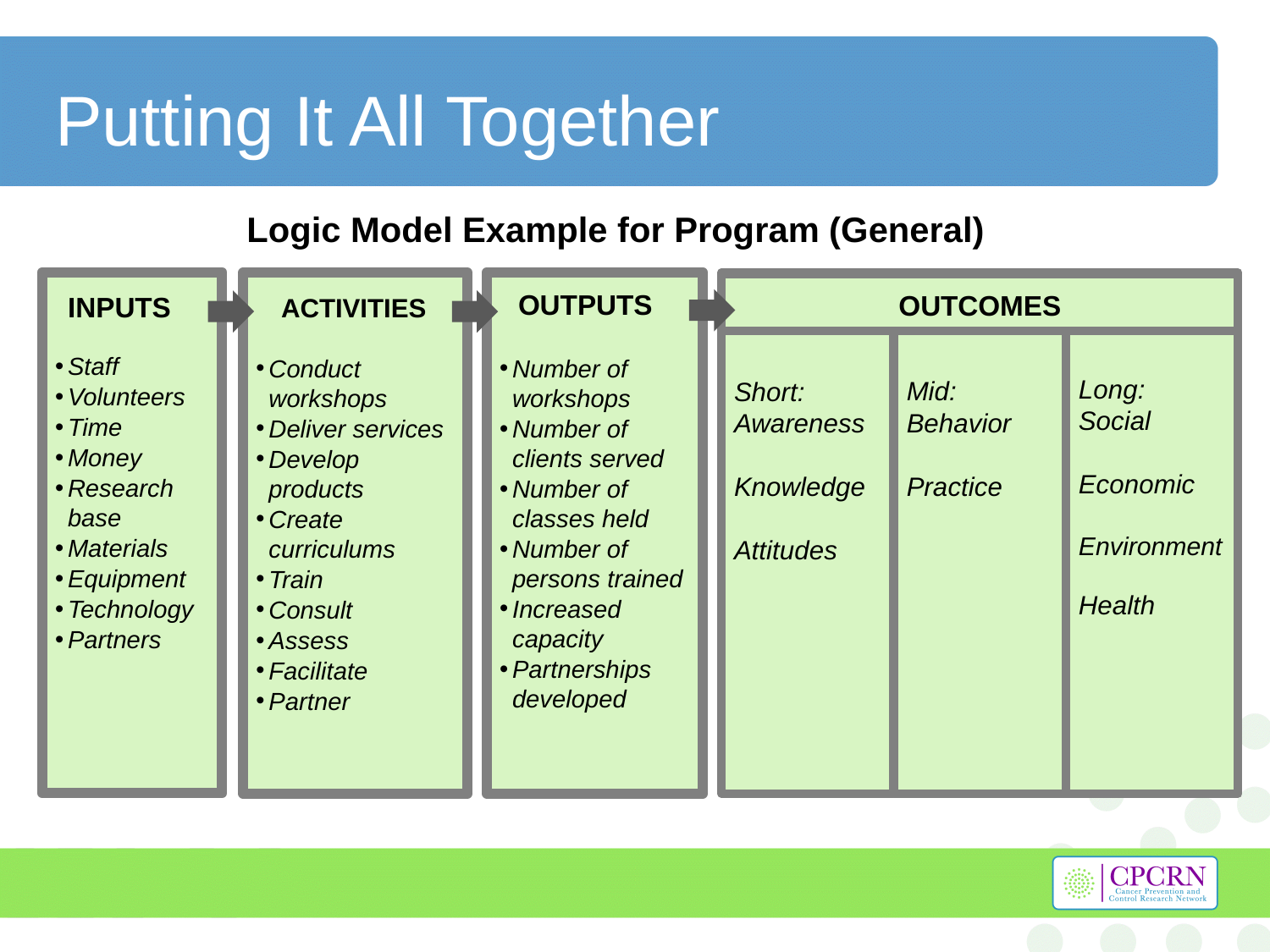

# Putting It All Together
Logic Model Example for Program (General)
Staff
Volunteers
Time
Money
Research base
Materials
Equipment
Technology
Partners

Number of workshops
Number of clients served
Number of classes held
Number of persons trained
Increased  capacity
Partnerships developed

Conduct workshops
Deliver services
Develop products
Create curriculums
Train
Consult
Assess
Facilitate
Partner

Short: Awareness
          Knowledge
          Attitudes

Mid:   Behavior
          Practice

OUTCOMES

Long:
Social
          Economic
          Environment

Health

OUTPUTS
INPUTS
ACTIVITIES